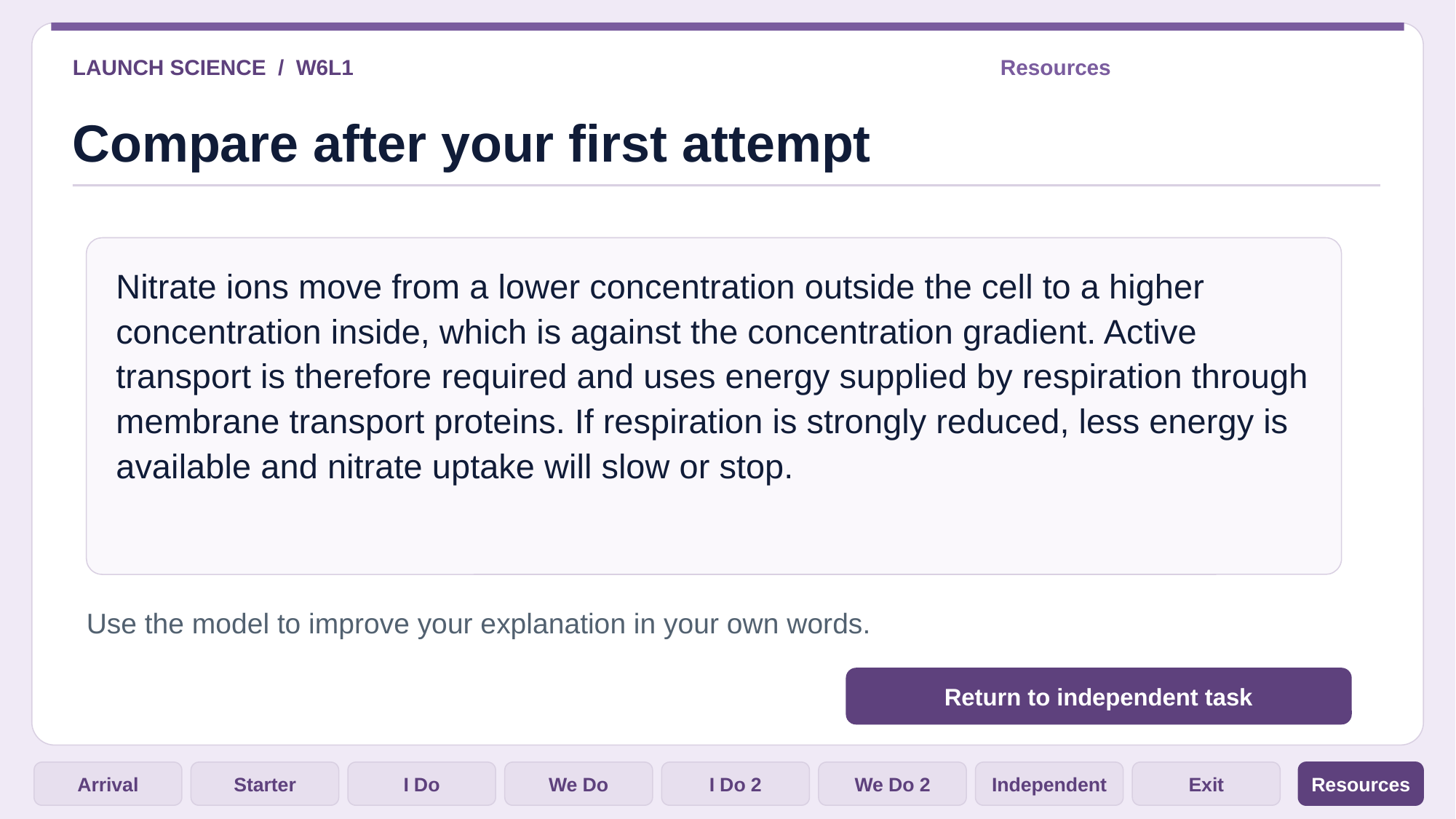

LAUNCH SCIENCE  /  W6L1
Resources
Compare after your first attempt

Nitrate ions move from a lower concentration outside the cell to a higher concentration inside, which is against the concentration gradient. Active transport is therefore required and uses energy supplied by respiration through membrane transport proteins. If respiration is strongly reduced, less energy is available and nitrate uptake will slow or stop.
Use the model to improve your explanation in your own words.
Return to independent task
Arrival
Starter
I Do
We Do
I Do 2
We Do 2
Independent
Exit
Resources